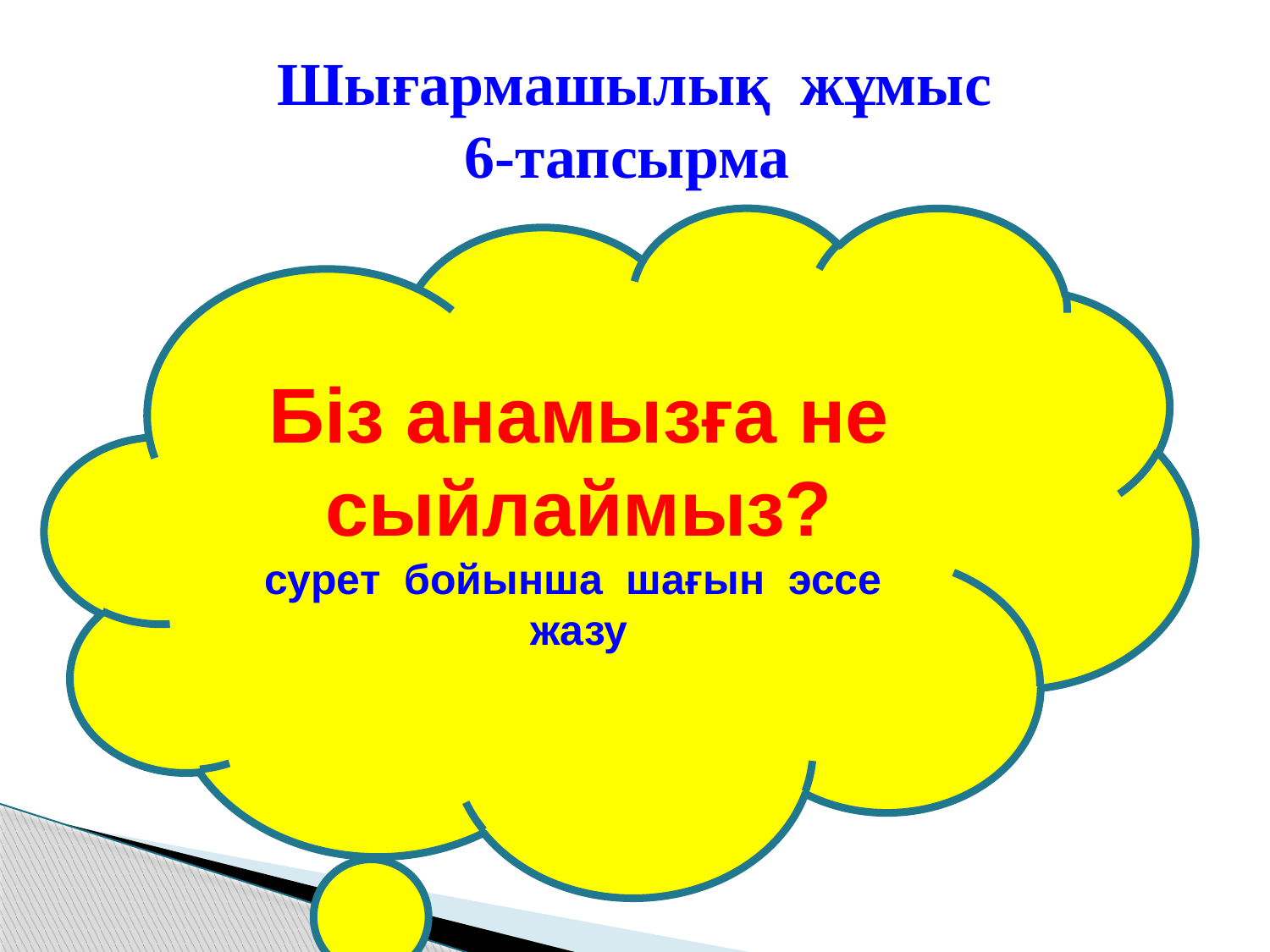

# Шығармашылық  жұмыс 6-тапсырма
Біз анамызға не сыйлаймыз?
сурет  бойынша  шағын  эссе  жазу